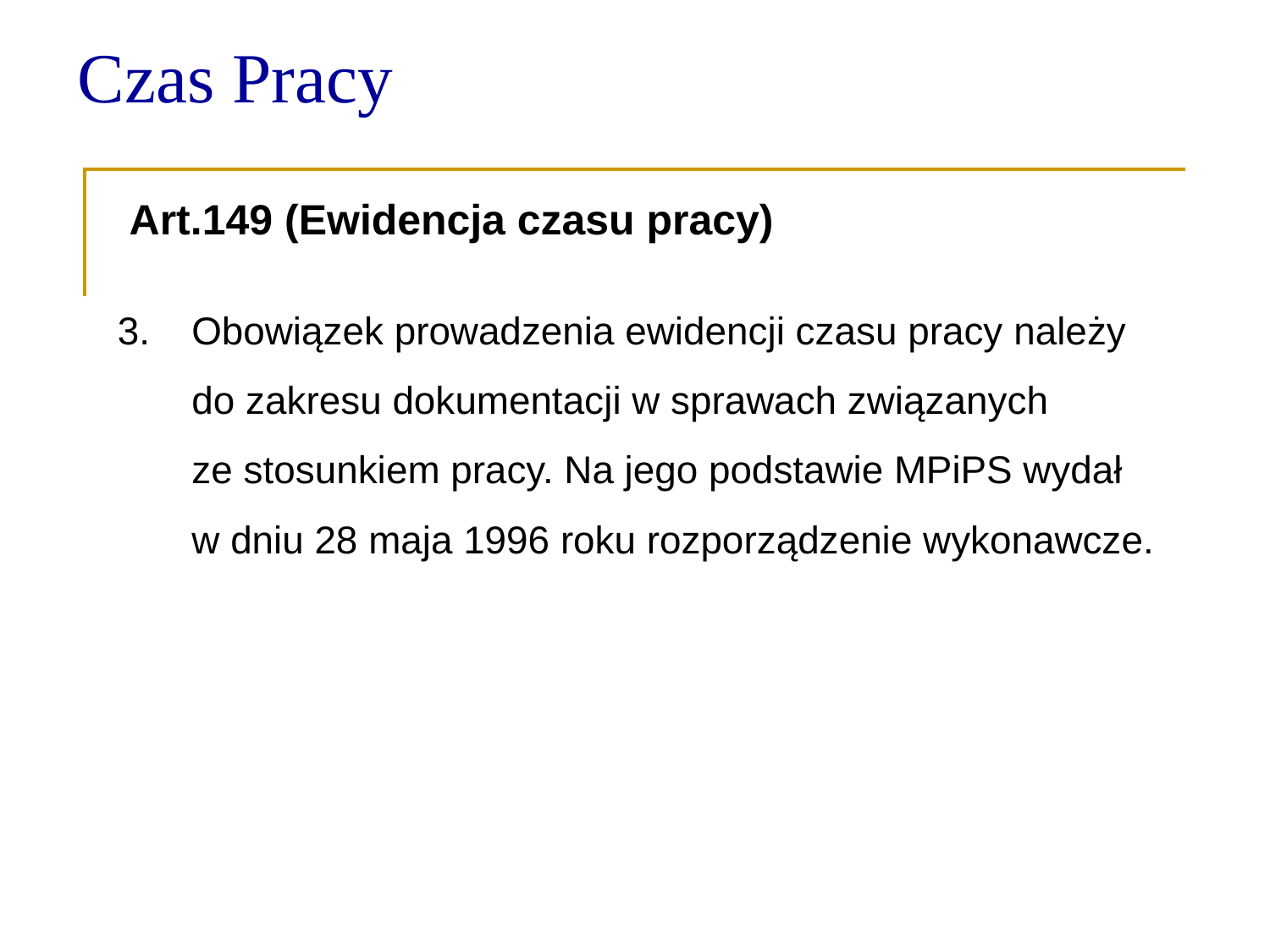

Czas Pracy
 Art.149 (Ewidencja czasu pracy)
3.	Obowiązek prowadzenia ewidencji czasu pracy należy do zakresu dokumentacji w sprawach związanych
ze stosunkiem pracy. Na jego podstawie MPiPS wydał
w dniu 28 maja 1996 roku rozporządzenie wykonawcze.